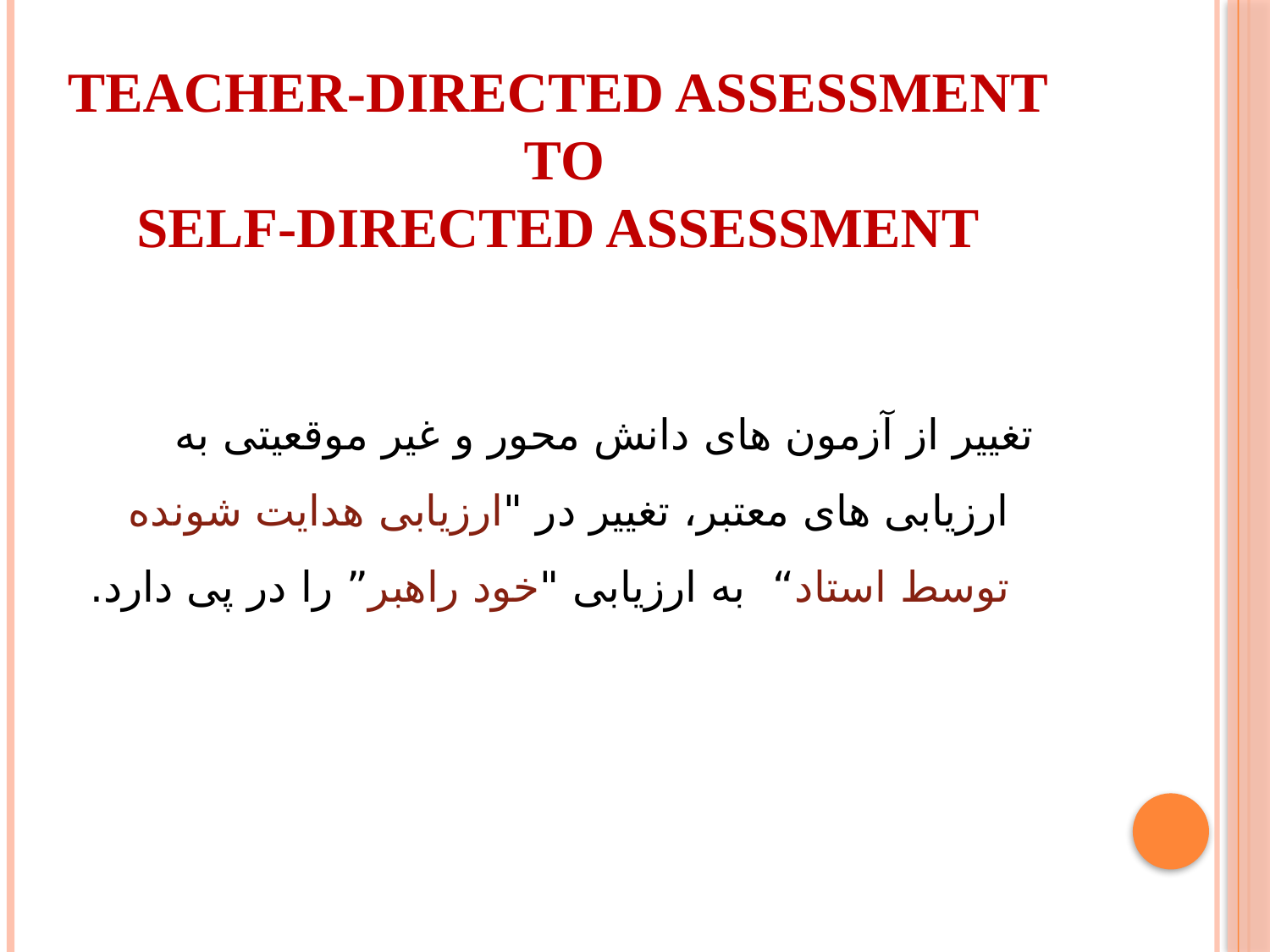

# teacher-directed assessment  to self-directed assessment
 تغییر از آزمون های دانش محور و غیر موقعیتی به ارزیابی های معتبر، تغییر در "ارزیابی هدایت شونده توسط استاد“  به ارزیابی "خود راهبر” را در پی دارد.